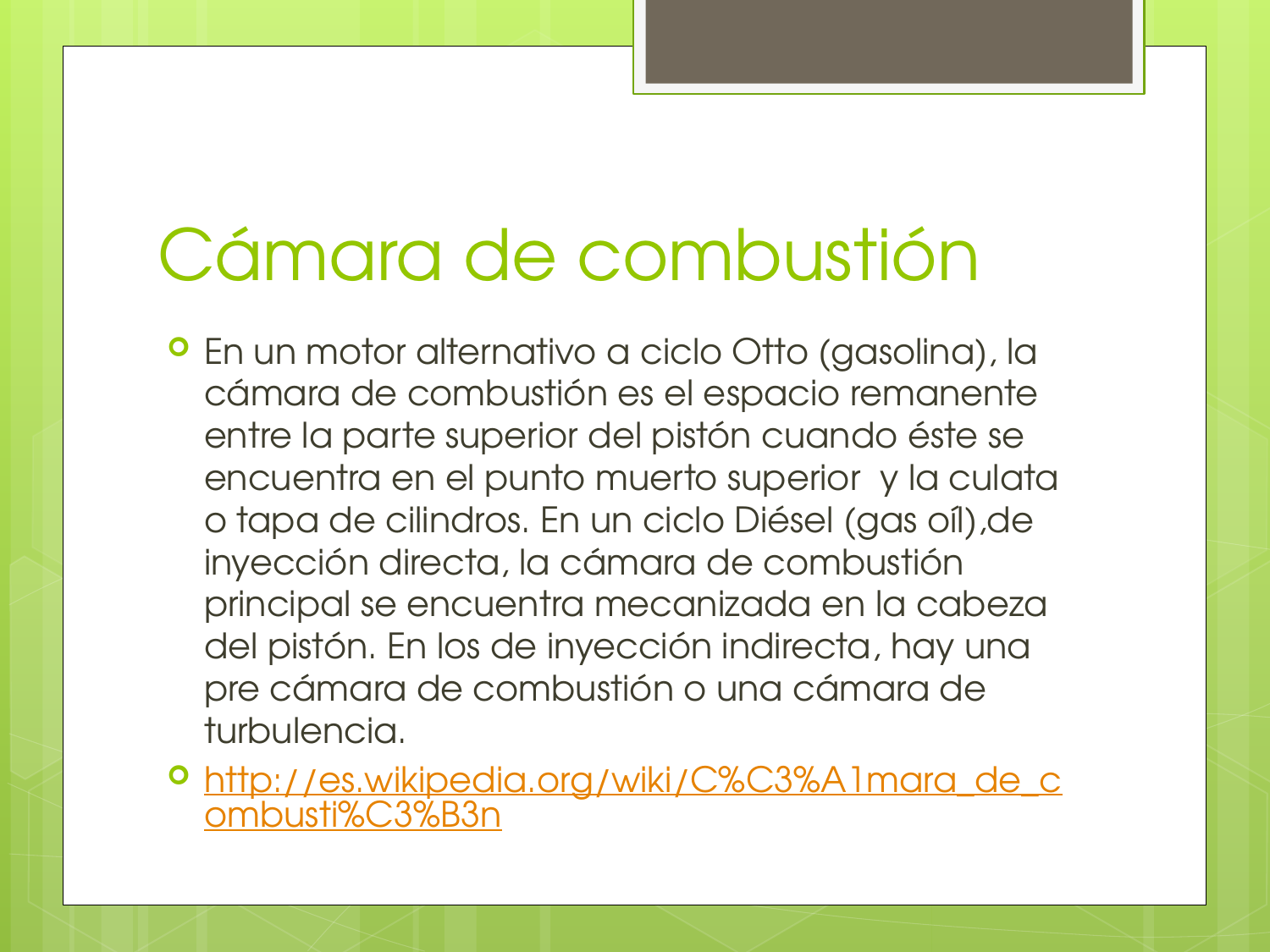

# Cámara de combustión
En un motor alternativo a ciclo Otto (gasolina), la cámara de combustión es el espacio remanente entre la parte superior del pistón cuando éste se encuentra en el punto muerto superior  y la culata o tapa de cilindros. En un ciclo Diésel (gas oíl),de inyección directa, la cámara de combustión principal se encuentra mecanizada en la cabeza del pistón. En los de inyección indirecta, hay una pre cámara de combustión o una cámara de turbulencia.
http://es.wikipedia.org/wiki/C%C3%A1mara_de_combusti%C3%B3n